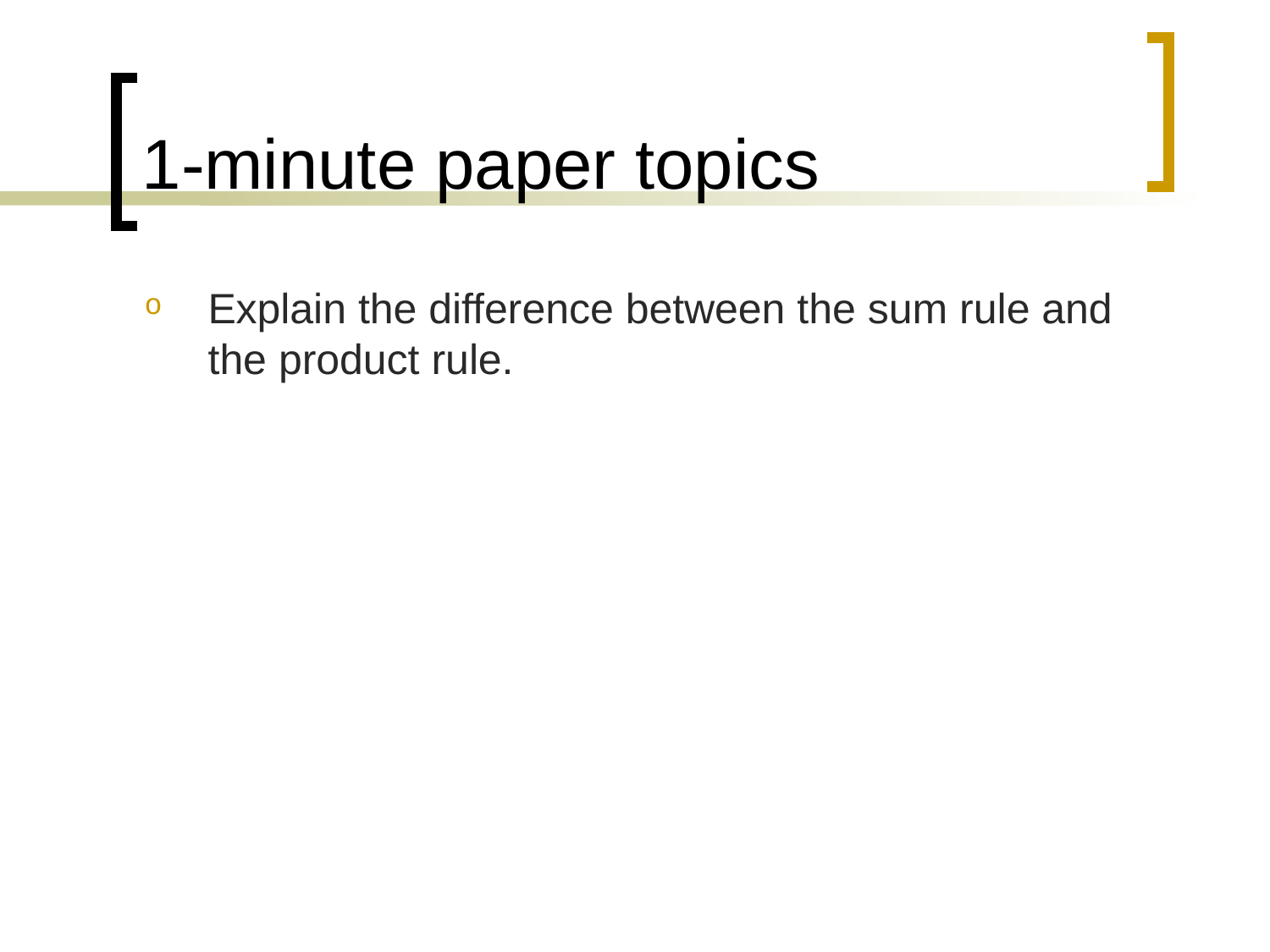

# 1-minute paper topics
Explain the difference between the sum rule and the product rule.